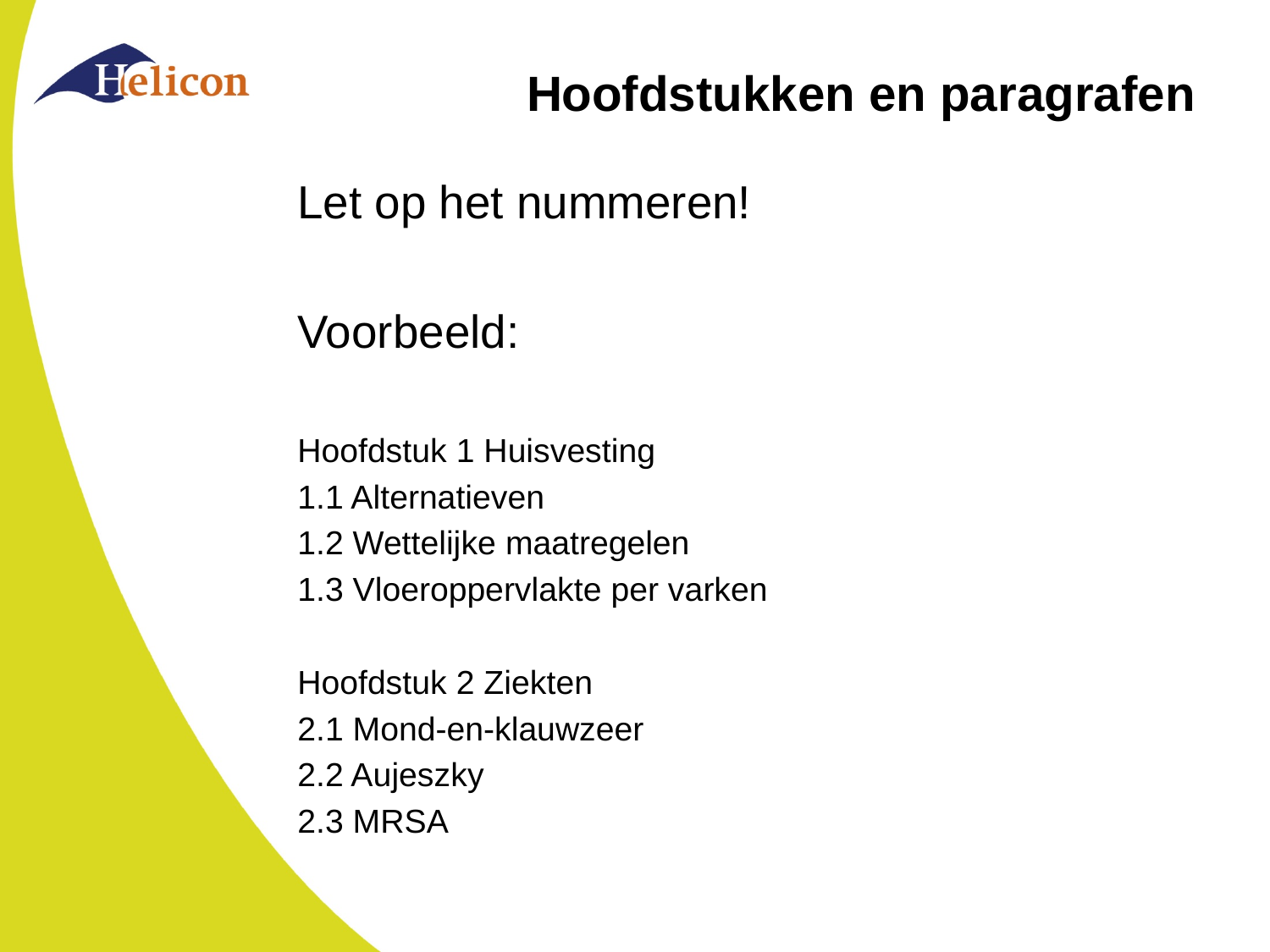

# Hoofdstukken en paragrafen
Let op het nummeren!

Voorbeeld:

Hoofdstuk 1 Huisvesting
1.1 Alternatieven
1.2 Wettelijke maatregelen
1.3 Vloeroppervlakte per varken

Hoofdstuk 2 Ziekten
2.1 Mond-en-klauwzeer
2.2 Aujeszky
2.3 MRSA